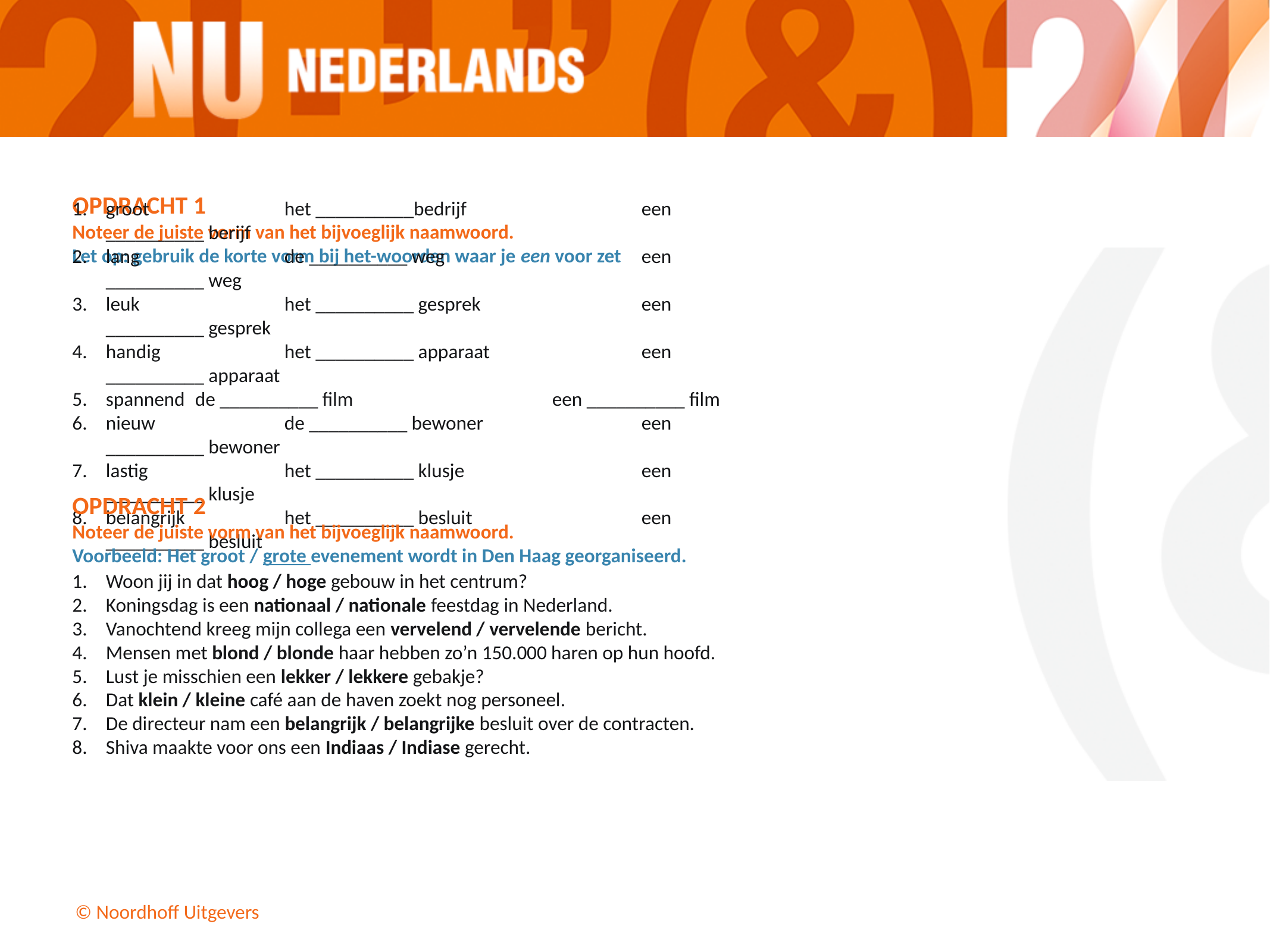

OPDRACHT 1
Noteer de juiste vorm van het bijvoeglijk naamwoord.
Let op: gebruik de korte vorm bij het-woorden waar je een voor zet
groot		het __________bedrijf		een __________ berijf
lang		de __________ weg			een __________ weg
leuk 		het __________ gesprek		een __________ gesprek
handig 		het __________ apparaat		een __________ apparaat
spannend 	de __________ film			een __________ film
nieuw 		de __________ bewoner		een __________ bewoner
lastig 		het __________ klusje		een __________ klusje
belangrijk		het __________ besluit		een __________ besluit
OPDRACHT 2
Noteer de juiste vorm van het bijvoeglijk naamwoord.
Voorbeeld: Het groot / grote evenement wordt in Den Haag georganiseerd.
Woon jij in dat hoog / hoge gebouw in het centrum?
Koningsdag is een nationaal / nationale feestdag in Nederland.
Vanochtend kreeg mijn collega een vervelend / vervelende bericht.
Mensen met blond / blonde haar hebben zo’n 150.000 haren op hun hoofd.
Lust je misschien een lekker / lekkere gebakje?
Dat klein / kleine café aan de haven zoekt nog personeel.
De directeur nam een belangrijk / belangrijke besluit over de contracten.
Shiva maakte voor ons een Indiaas / Indiase gerecht.